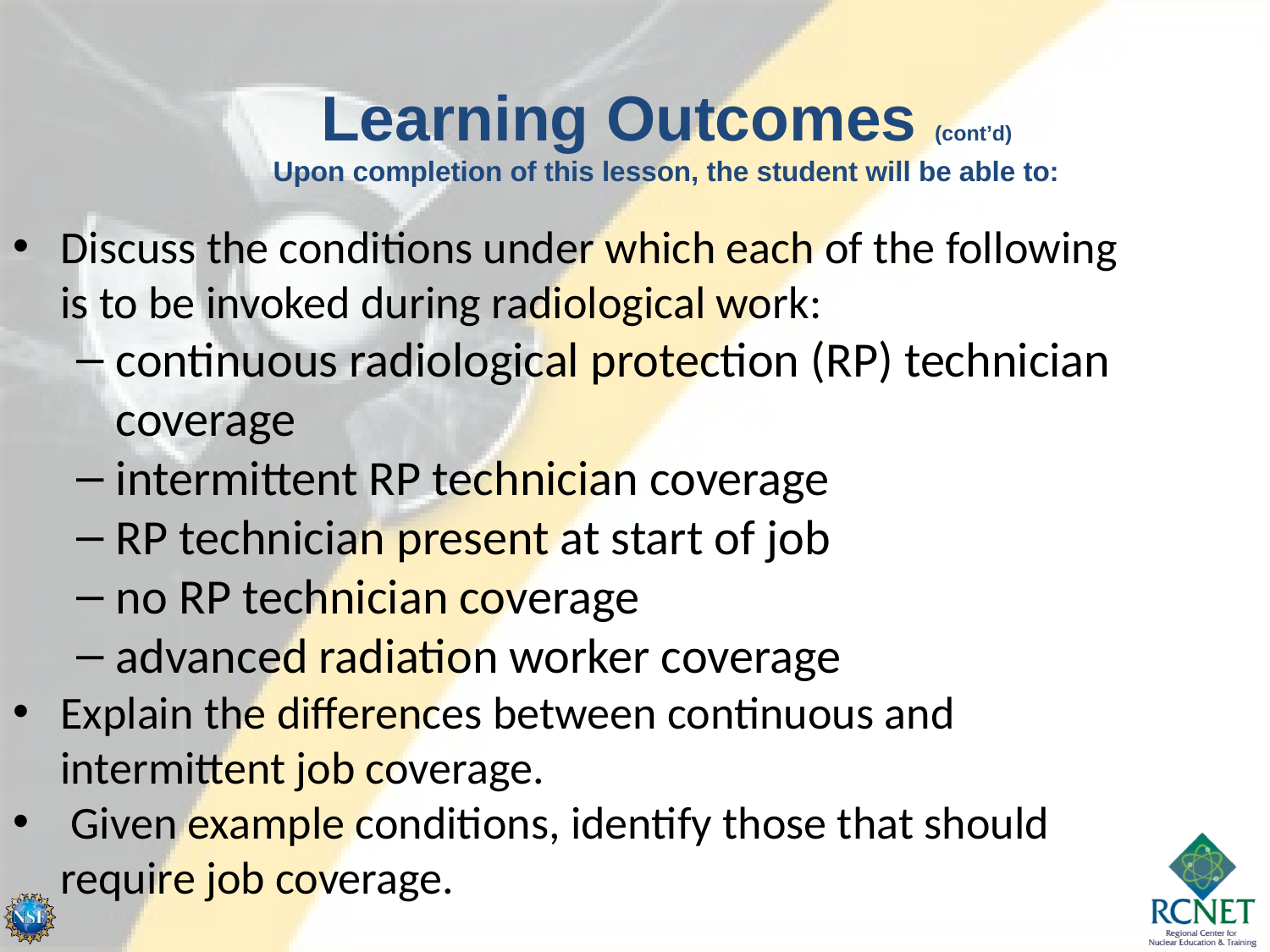

Learning Outcomes (cont’d)
Upon completion of this lesson, the student will be able to:
Discuss the conditions under which each of the following is to be invoked during radiological work:
continuous radiological protection (RP) technician coverage
intermittent RP technician coverage
RP technician present at start of job
no RP technician coverage
advanced radiation worker coverage
Explain the differences between continuous and intermittent job coverage.
 Given example conditions, identify those that should require job coverage.